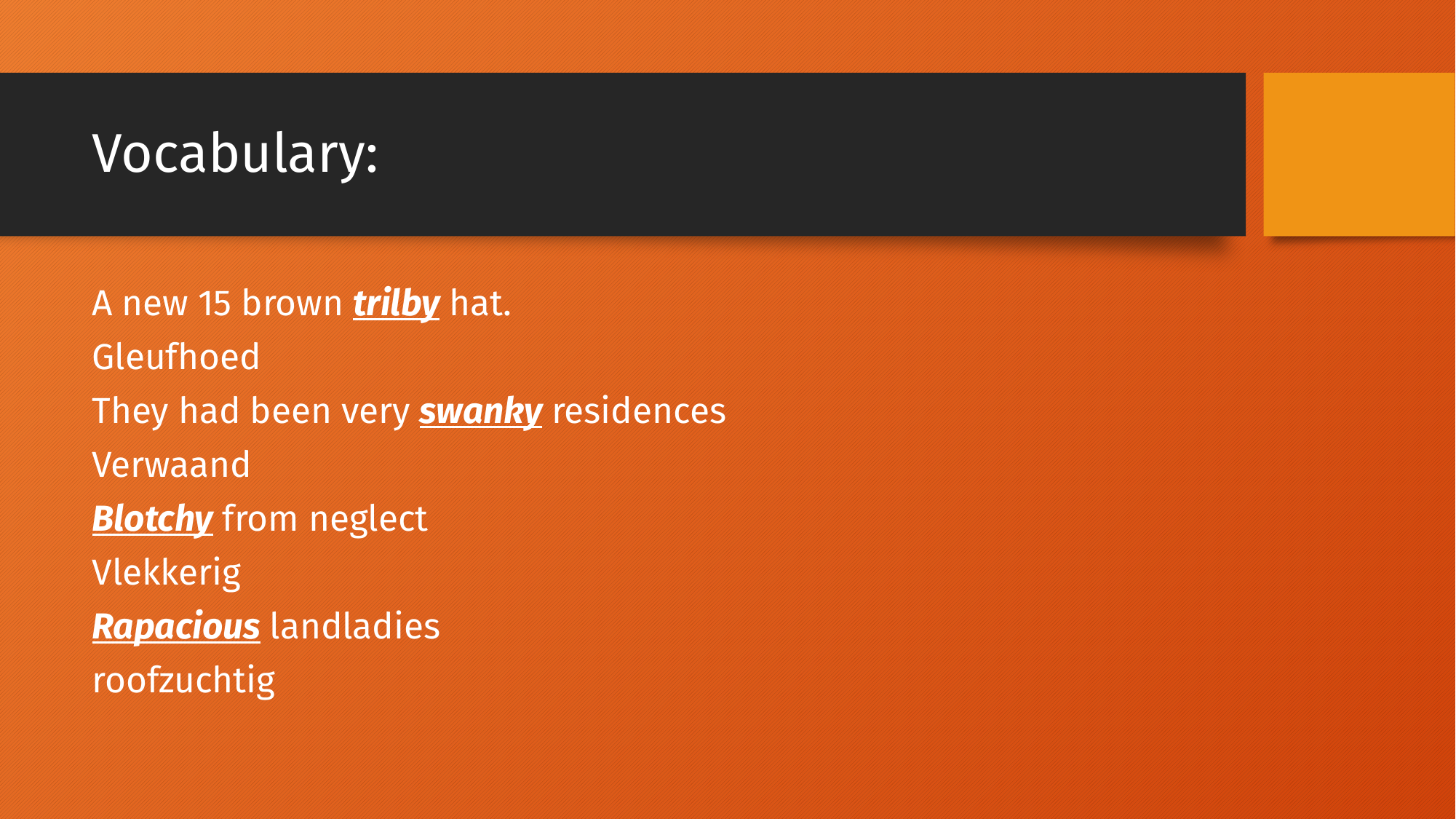

# Vocabulary:
A new 15 brown trilby hat.
Gleufhoed
They had been very swanky residences
Verwaand
Blotchy from neglect
Vlekkerig
Rapacious landladies
roofzuchtig